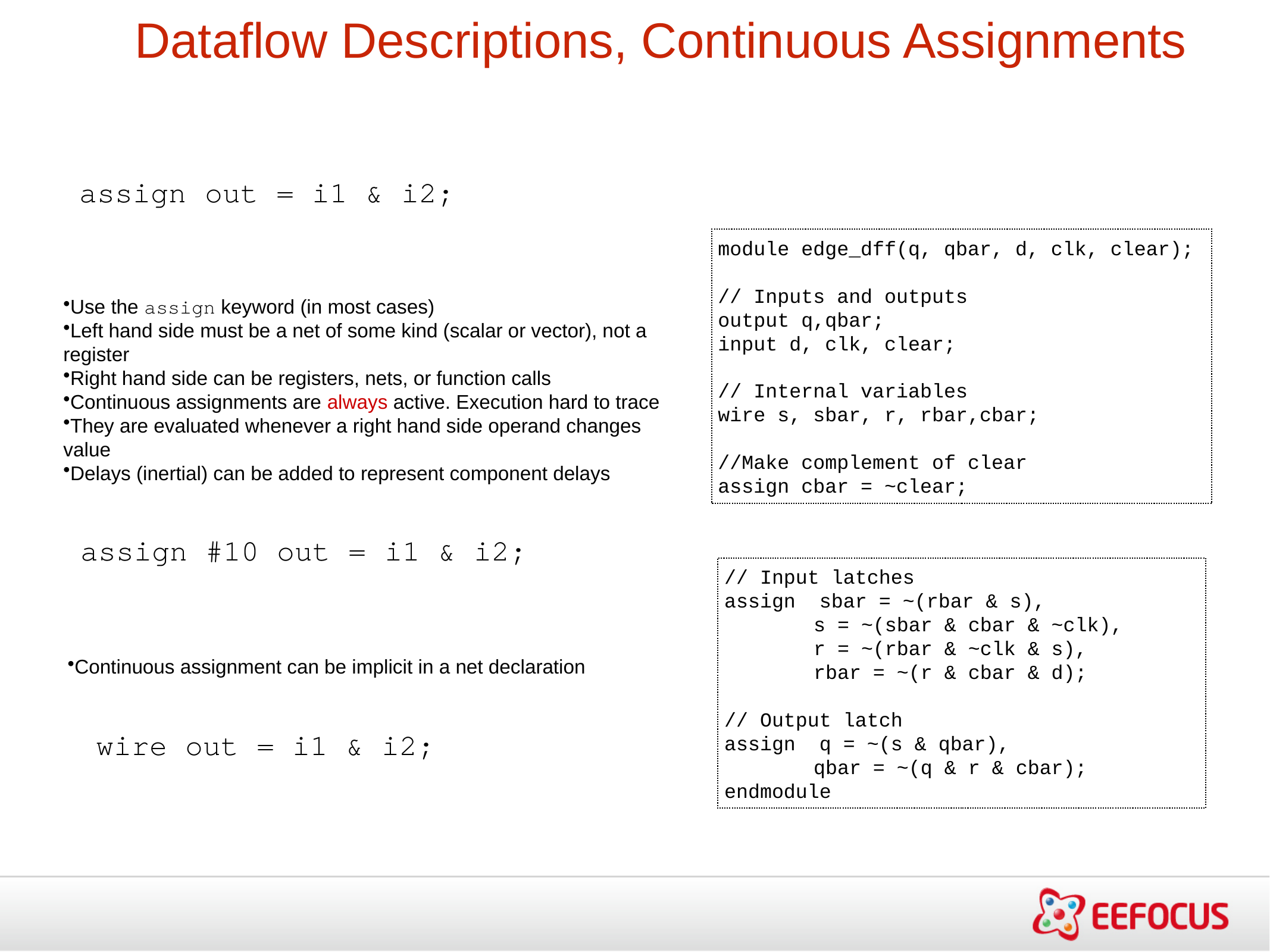

Dataflow Descriptions, Continuous Assignments
assign out = i1 & i2;
module edge_dff(q, qbar, d, clk, clear);

// Inputs and outputs
output q,qbar;
input d, clk, clear;

// Internal variables
wire s, sbar, r, rbar,cbar;

//Make complement of clear
assign cbar = ~clear;
Use the assign keyword (in most cases)
Left hand side must be a net of some kind (scalar or vector), not a register
Right hand side can be registers, nets, or function calls
Continuous assignments are always active. Execution hard to trace
They are evaluated whenever a right hand side operand changes value
Delays (inertial) can be added to represent component delays
assign #10 out = i1 & i2;
// Input latches
assign  sbar = ~(rbar & s),
	s = ~(sbar & cbar & ~clk),
	r = ~(rbar & ~clk & s),
	rbar = ~(r & cbar & d);

// Output latch
assign  q = ~(s & qbar),
	qbar = ~(q & r & cbar);
endmodule
Continuous assignment can be implicit in a net declaration
wire out = i1 & i2;